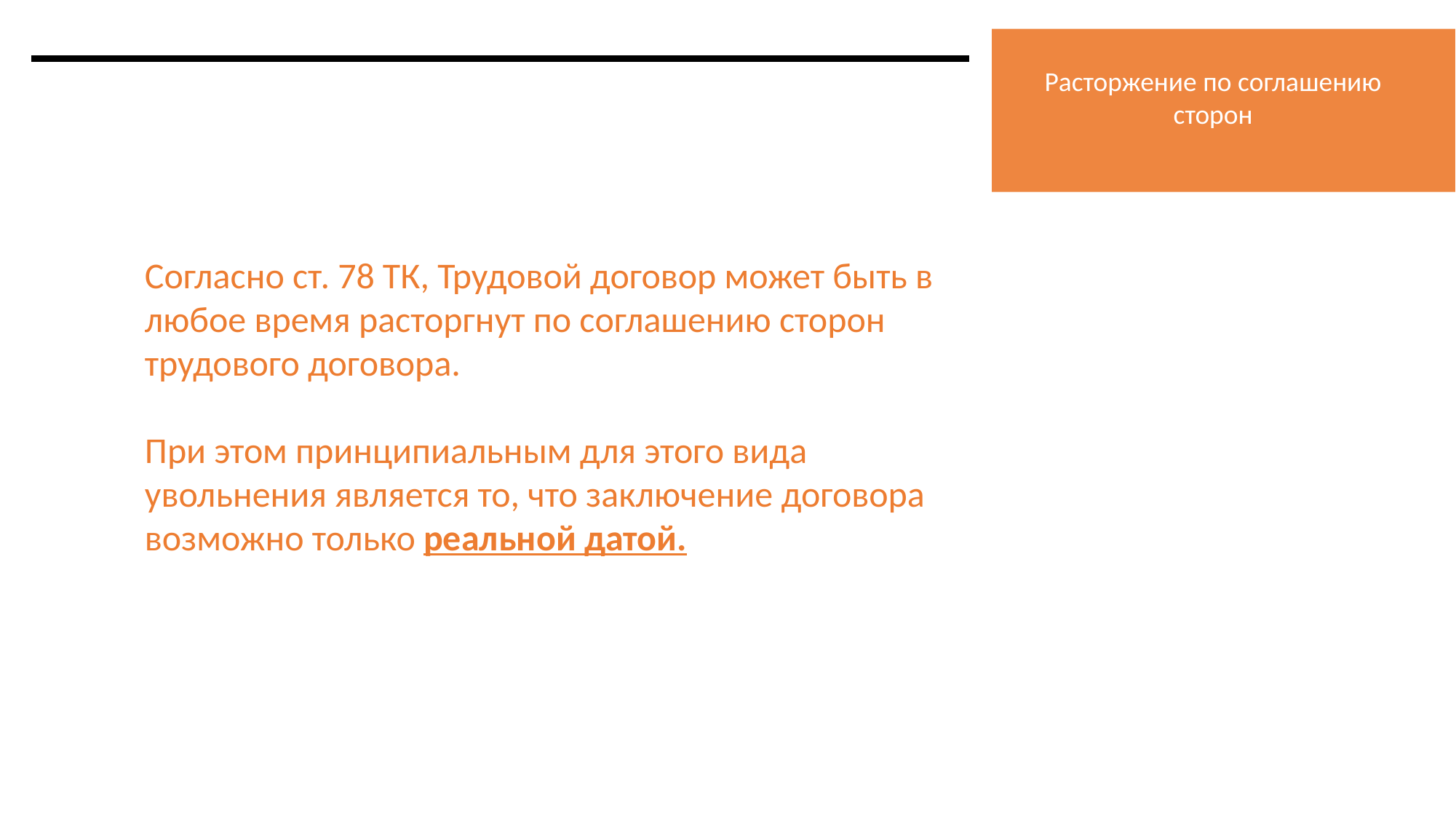

Расторжение по соглашению сторон
Согласно ст. 78 ТК, Трудовой договор может быть в любое время расторгнут по соглашению сторон трудового договора.

При этом принципиальным для этого вида увольнения является то, что заключение договора возможно только реальной датой.